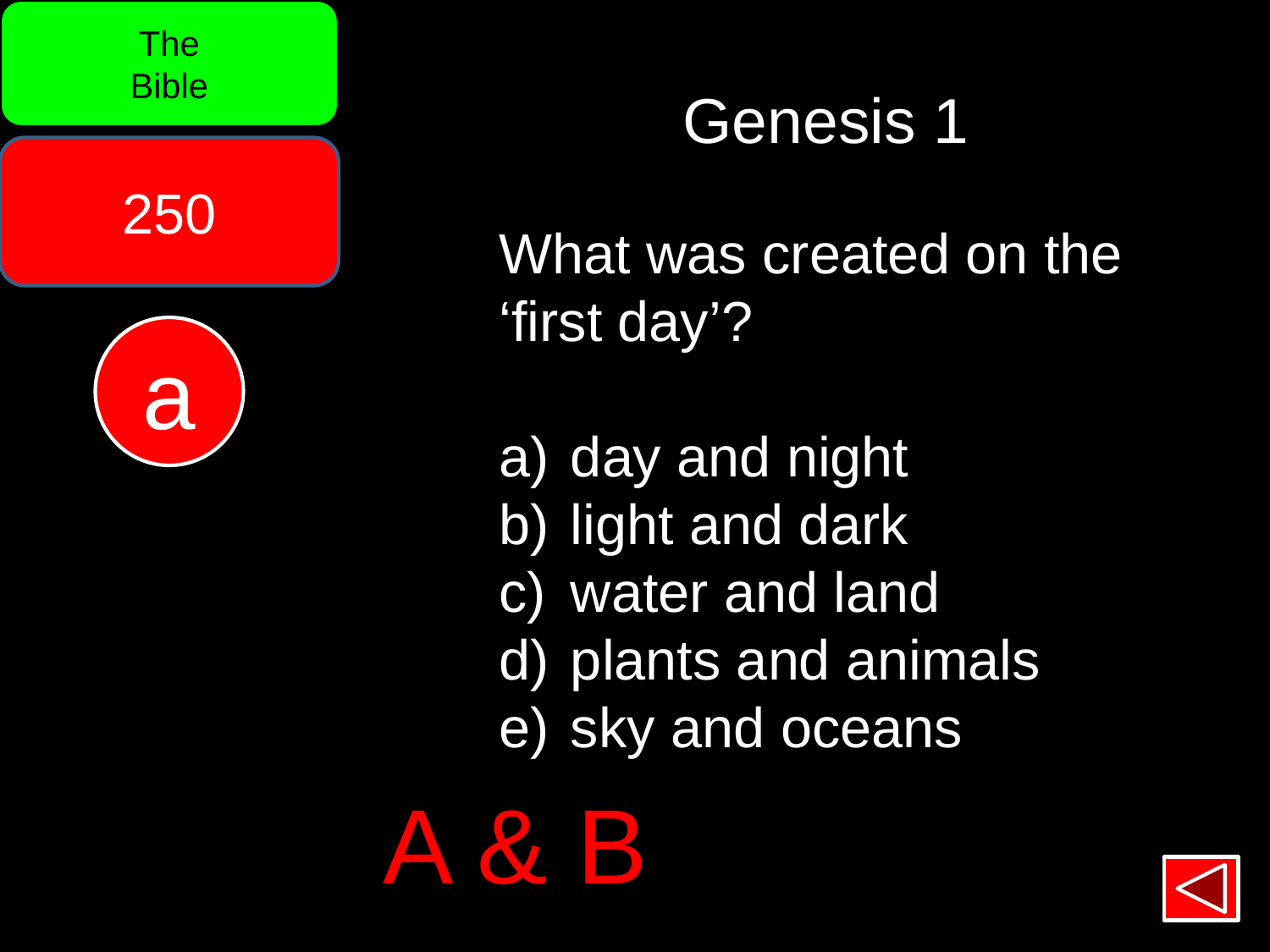

The
Bible
Genesis 1
250
What was created on the
‘first day’?

day and night
light and dark
water and land
plants and animals
sky and oceans
a
A & B